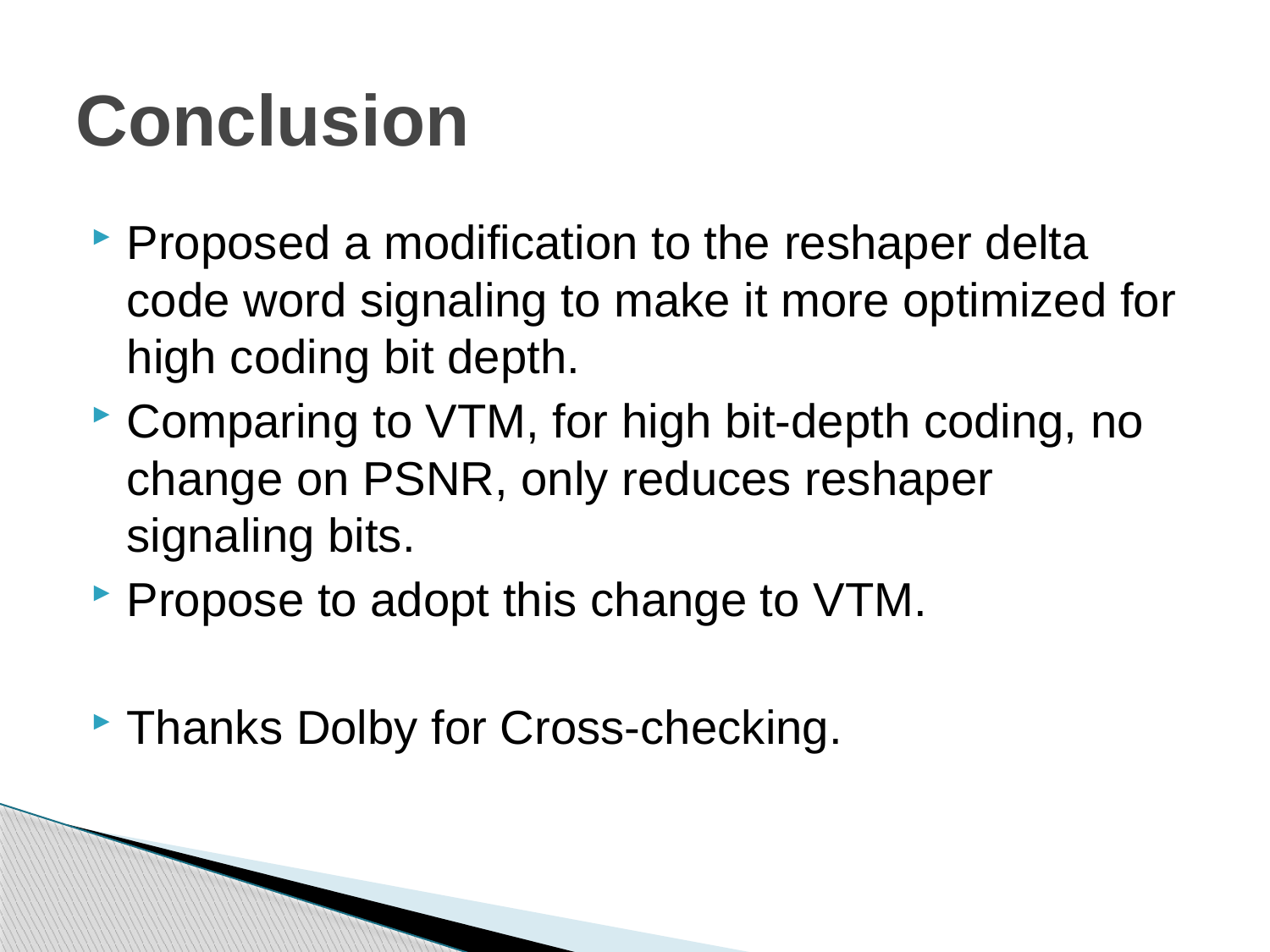

# Conclusion
Proposed a modification to the reshaper delta code word signaling to make it more optimized for high coding bit depth.
Comparing to VTM, for high bit-depth coding, no change on PSNR, only reduces reshaper signaling bits.
Propose to adopt this change to VTM.

Thanks Dolby for Cross-checking.